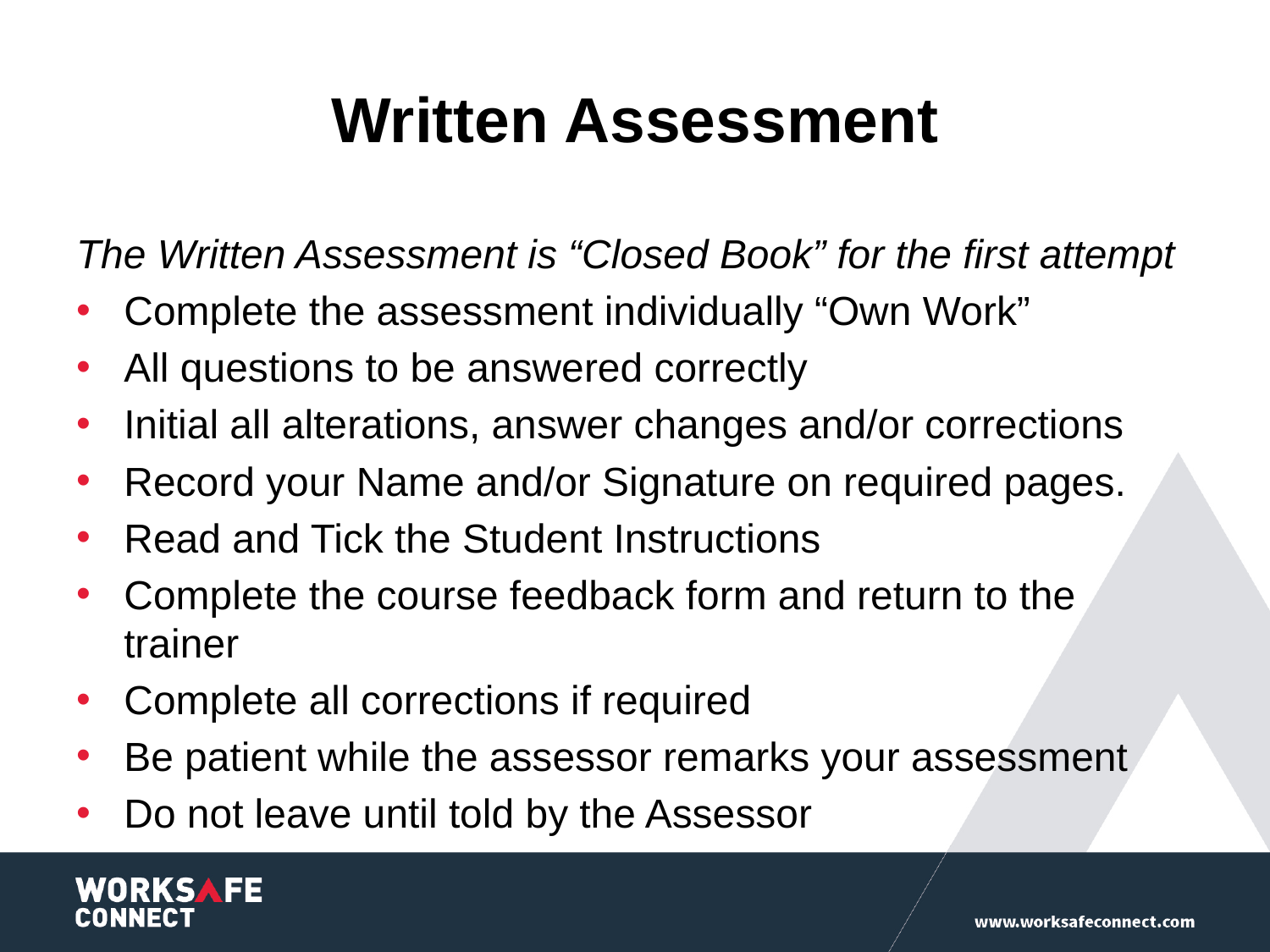

# Written Assessment
The Written Assessment is “Closed Book” for the first attempt
Complete the assessment individually “Own Work”
All questions to be answered correctly
Initial all alterations, answer changes and/or corrections
Record your Name and/or Signature on required pages.
Read and Tick the Student Instructions
Complete the course feedback form and return to the trainer
Complete all corrections if required
Be patient while the assessor remarks your assessment
Do not leave until told by the Assessor